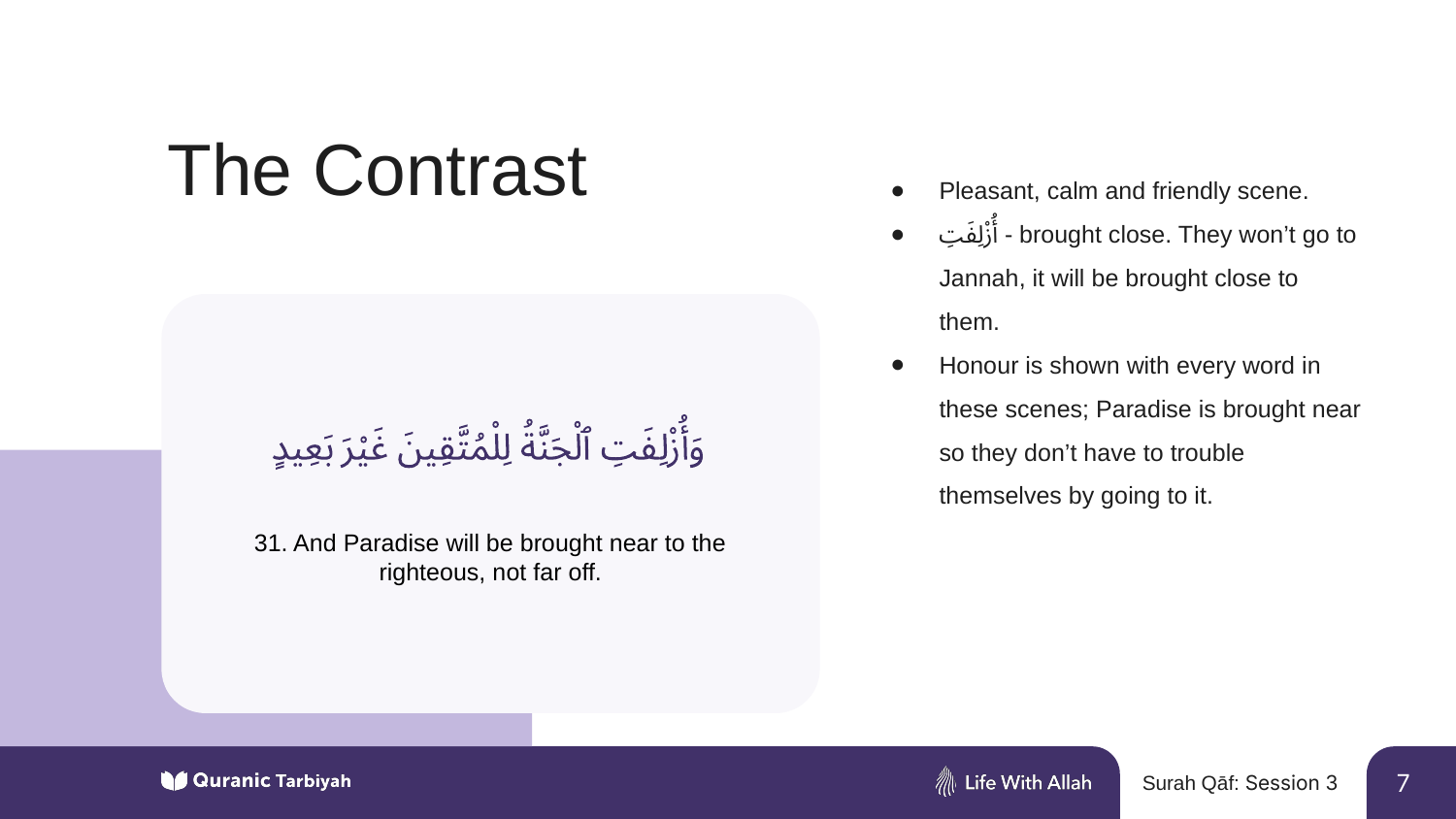

The Contrast
Pleasant, calm and friendly scene.
أُزْلِفَتِ - brought close. They won’t go to Jannah, it will be brought close to them.
Honour is shown with every word in these scenes; Paradise is brought near so they don’t have to trouble themselves by going to it.

31. And Paradise will be brought near to the righteous, not far off.